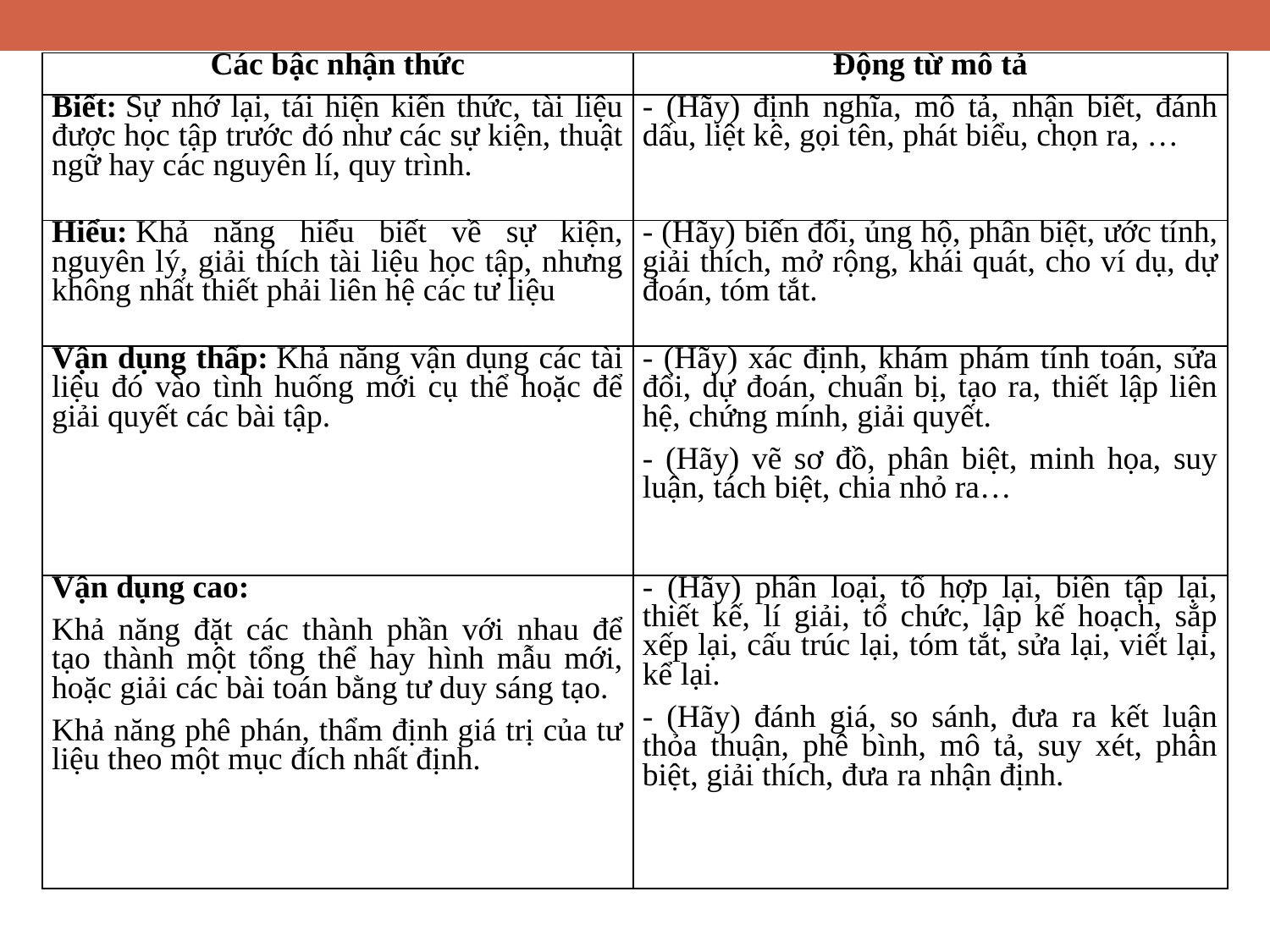

| Các bậc nhận thức | Động từ mô tả |
| --- | --- |
| Biết: Sự nhớ lại, tái hiện kiến thức, tài liệu được học tập trước đó như các sự kiện, thuật ngữ hay các nguyên lí, quy trình. | - (Hãy) định nghĩa, mô tả, nhận biết, đánh dấu, liệt kê, gọi tên, phát biểu, chọn ra, … |
| Hiểu: Khả năng hiểu biết về sự kiện, nguyên lý, giải thích tài liệu học tập, nhưng không nhất thiết phải liên hệ các tư liệu | - (Hãy) biến đổi, ủng hộ, phân biệt, ước tính, giải thích, mở rộng, khái quát, cho ví dụ, dự đoán, tóm tắt. |
| Vận dụng thấp: Khả năng vận dụng các tài liệu đó vào tình huống mới cụ thể hoặc để giải quyết các bài tập. | - (Hãy) xác định, khám phám tính toán, sửa đổi, dự đoán, chuẩn bị, tạo ra, thiết lập liên hệ, chứng mính, giải quyết. - (Hãy) vẽ sơ đồ, phân biệt, minh họa, suy luận, tách biệt, chia nhỏ ra… |
| Vận dụng cao: Khả năng đặt các thành phần với nhau để tạo thành một tổng thể hay hình mẫu mới, hoặc giải các bài toán bằng tư duy sáng tạo. Khả năng phê phán, thẩm định giá trị của tư liệu theo một mục đích nhất định. | - (Hãy) phân loại, tổ hợp lại, biên tập lại, thiết kế, lí giải, tổ chức, lập kế hoạch, sắp xếp lại, cấu trúc lại, tóm tắt, sửa lại, viết lại, kể lại. - (Hãy) đánh giá, so sánh, đưa ra kết luận thỏa thuận, phê bình, mô tả, suy xét, phân biệt, giải thích, đưa ra nhận định. |